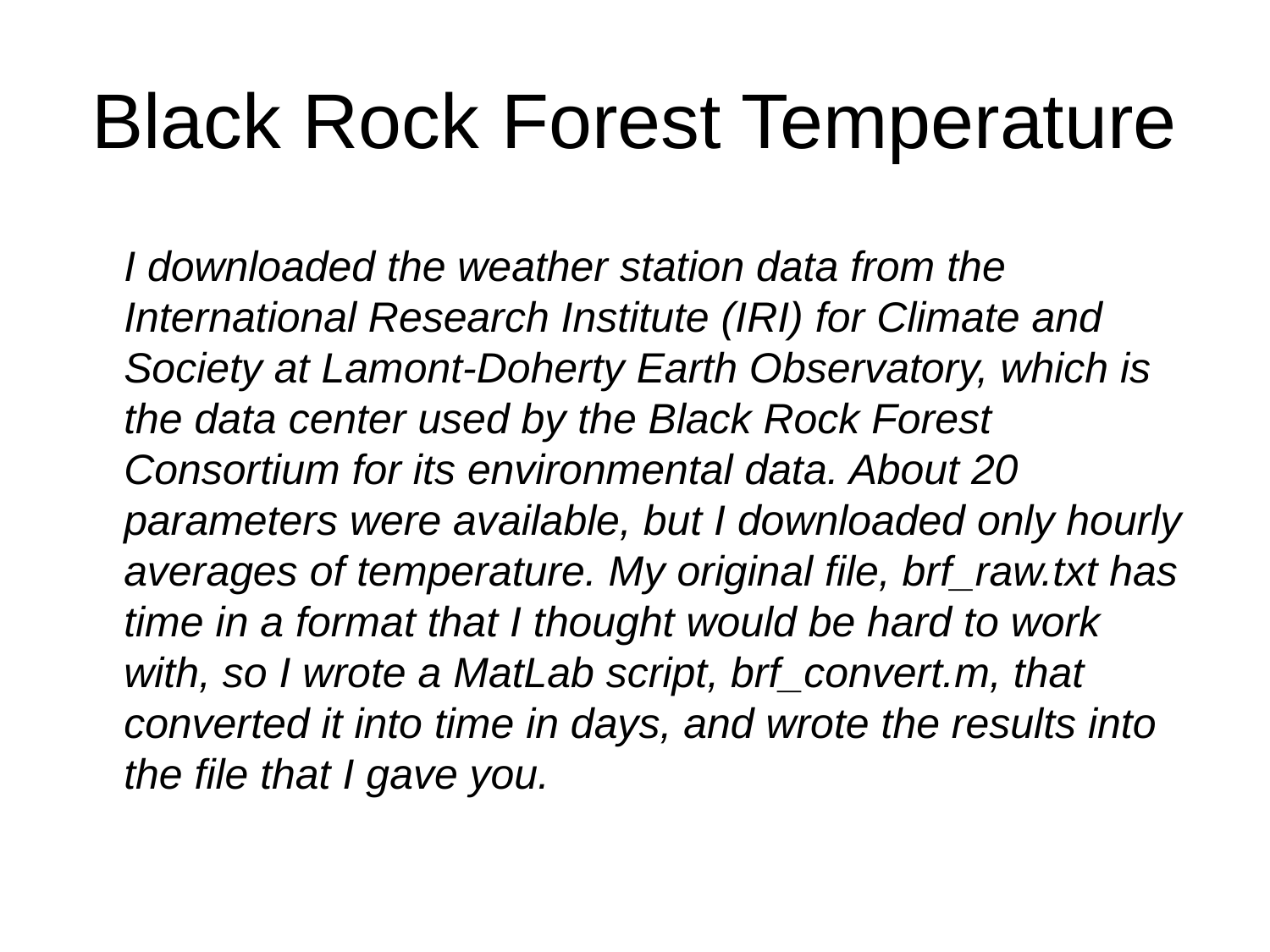

# Black Rock Forest Temperature
I downloaded the weather station data from the International Research Institute (IRI) for Climate and Society at Lamont-Doherty Earth Observatory, which is the data center used by the Black Rock Forest Consortium for its environmental data. About 20 parameters were available, but I downloaded only hourly averages of temperature. My original file, brf_raw.txt has time in a format that I thought would be hard to work with, so I wrote a MatLab script, brf_convert.m, that converted it into time in days, and wrote the results into the file that I gave you.